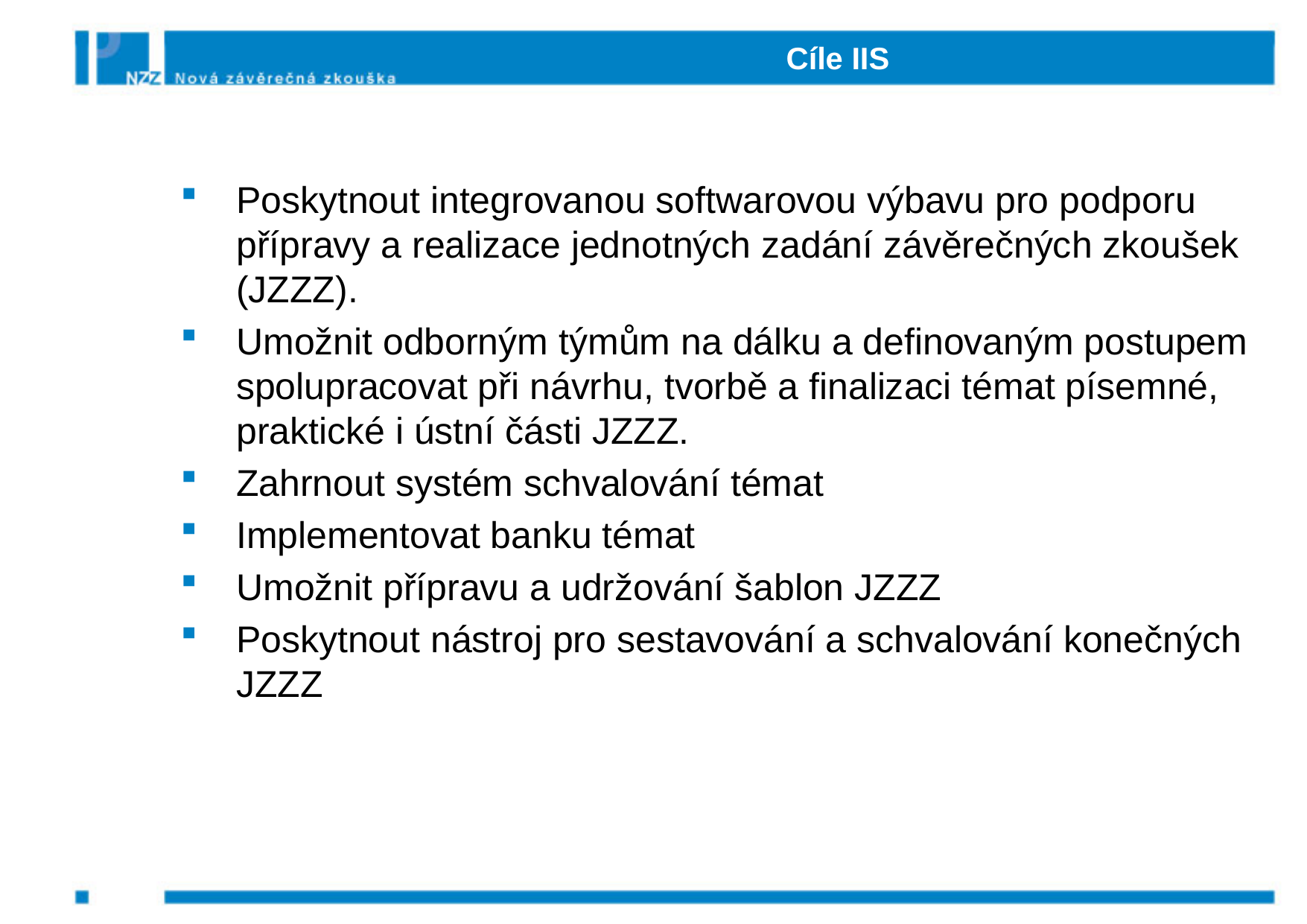

# Cíle IIS

Poskytnout integrovanou softwarovou výbavu pro podporu přípravy a realizace jednotných zadání závěrečných zkoušek (JZZZ).
Umožnit odborným týmům na dálku a definovaným postupem spolupracovat při návrhu, tvorbě a finalizaci témat písemné, praktické i ústní části JZZZ.
Zahrnout systém schvalování témat
Implementovat banku témat
Umožnit přípravu a udržování šablon JZZZ
Poskytnout nástroj pro sestavování a schvalování konečných JZZZ